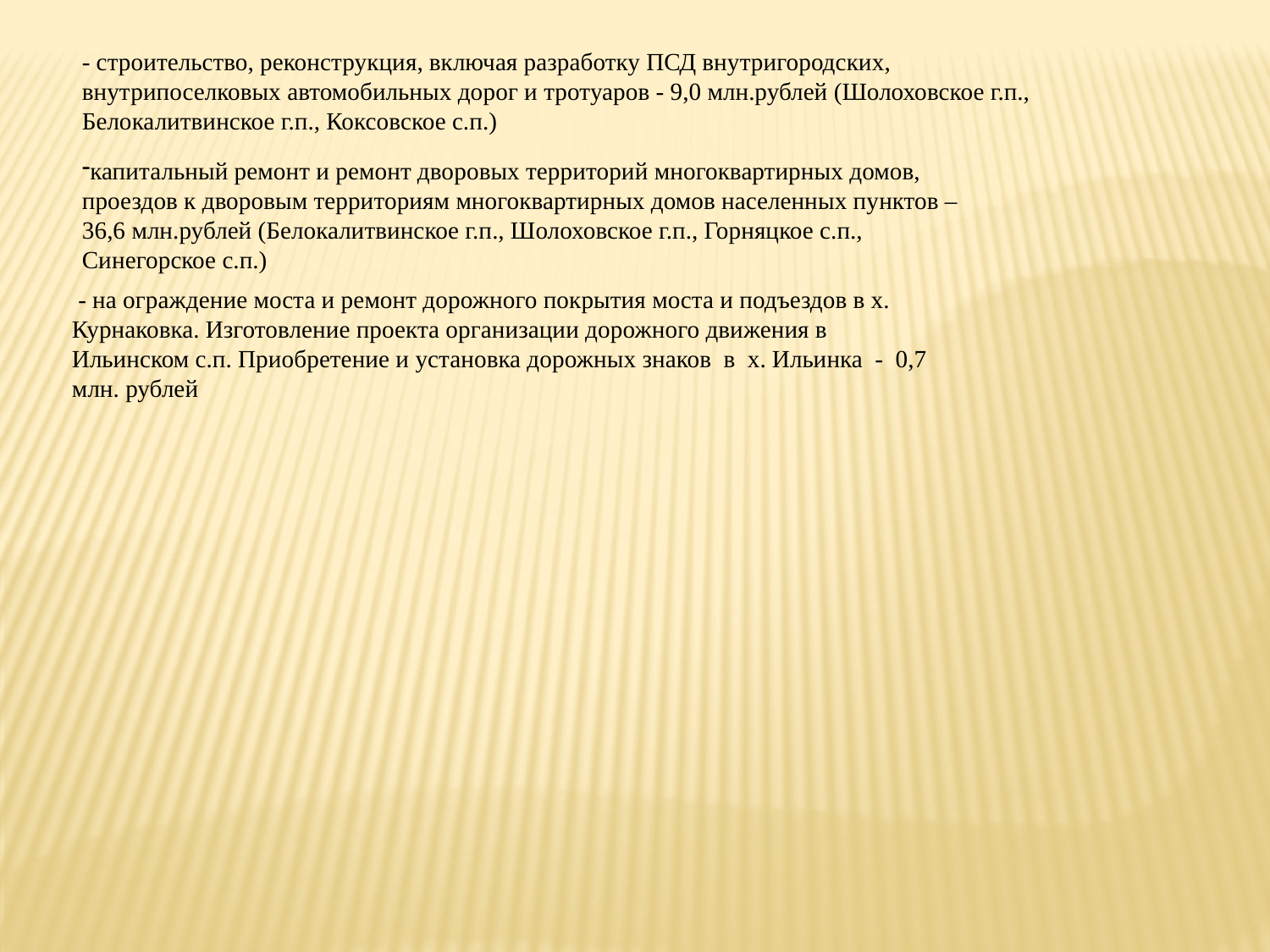

- строительство, реконструкция, включая разработку ПСД внутригородских, внутрипоселковых автомобильных дорог и тротуаров - 9,0 млн.рублей (Шолоховское г.п., Белокалитвинское г.п., Коксовское с.п.)
капитальный ремонт и ремонт дворовых территорий многоквартирных домов, проездов к дворовым территориям многоквартирных домов населенных пунктов – 36,6 млн.рублей (Белокалитвинское г.п., Шолоховское г.п., Горняцкое с.п., Синегорское с.п.)
 - на ограждение моста и ремонт дорожного покрытия моста и подъездов в х. Курнаковка. Изготовление проекта организации дорожного движения в Ильинском с.п. Приобретение и установка дорожных знаков  в  х. Ильинка  -  0,7 млн. рублей